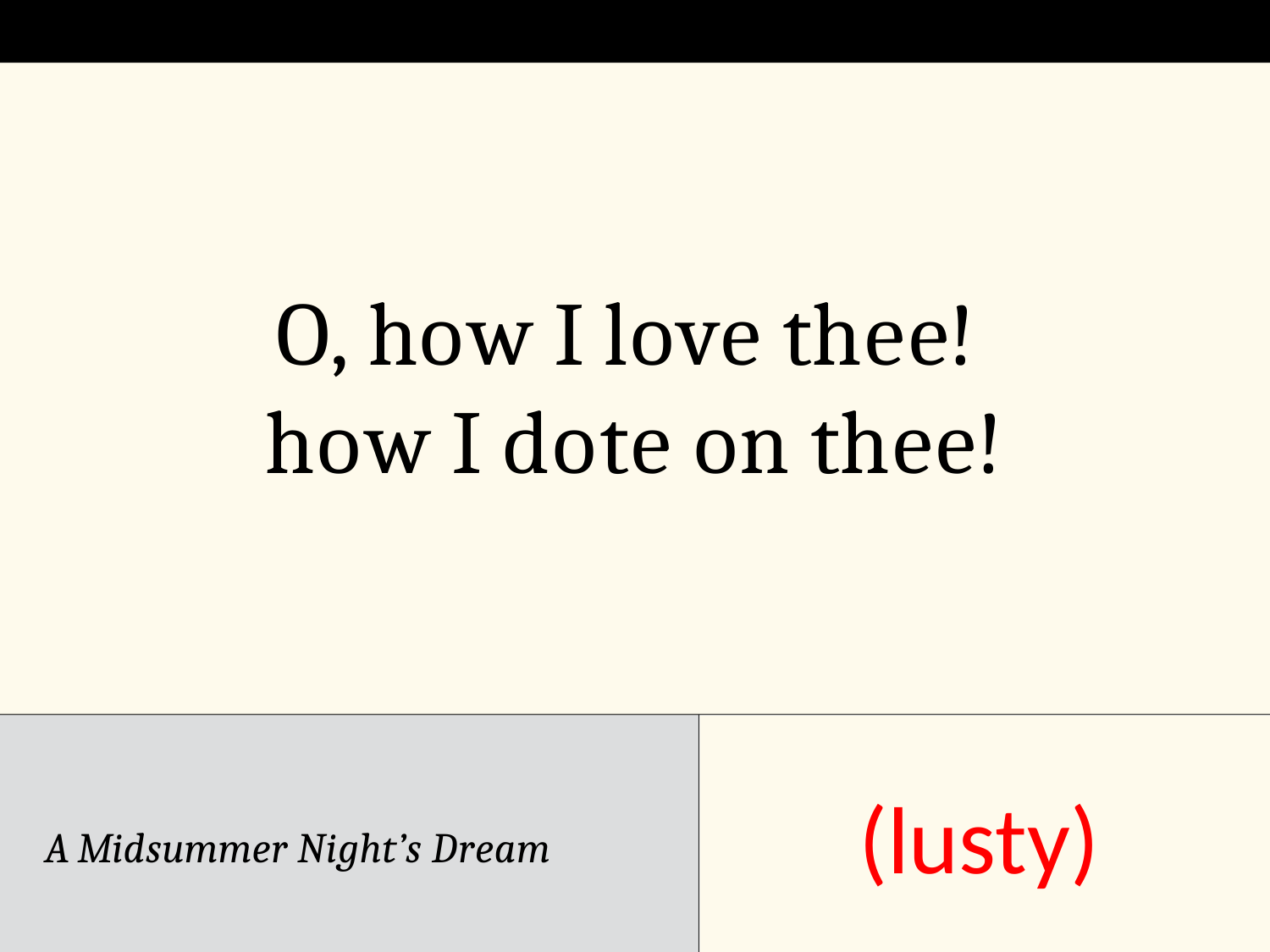

O, how I love thee!
how I dote on thee!
(lusty)
A Midsummer Night’s Dream